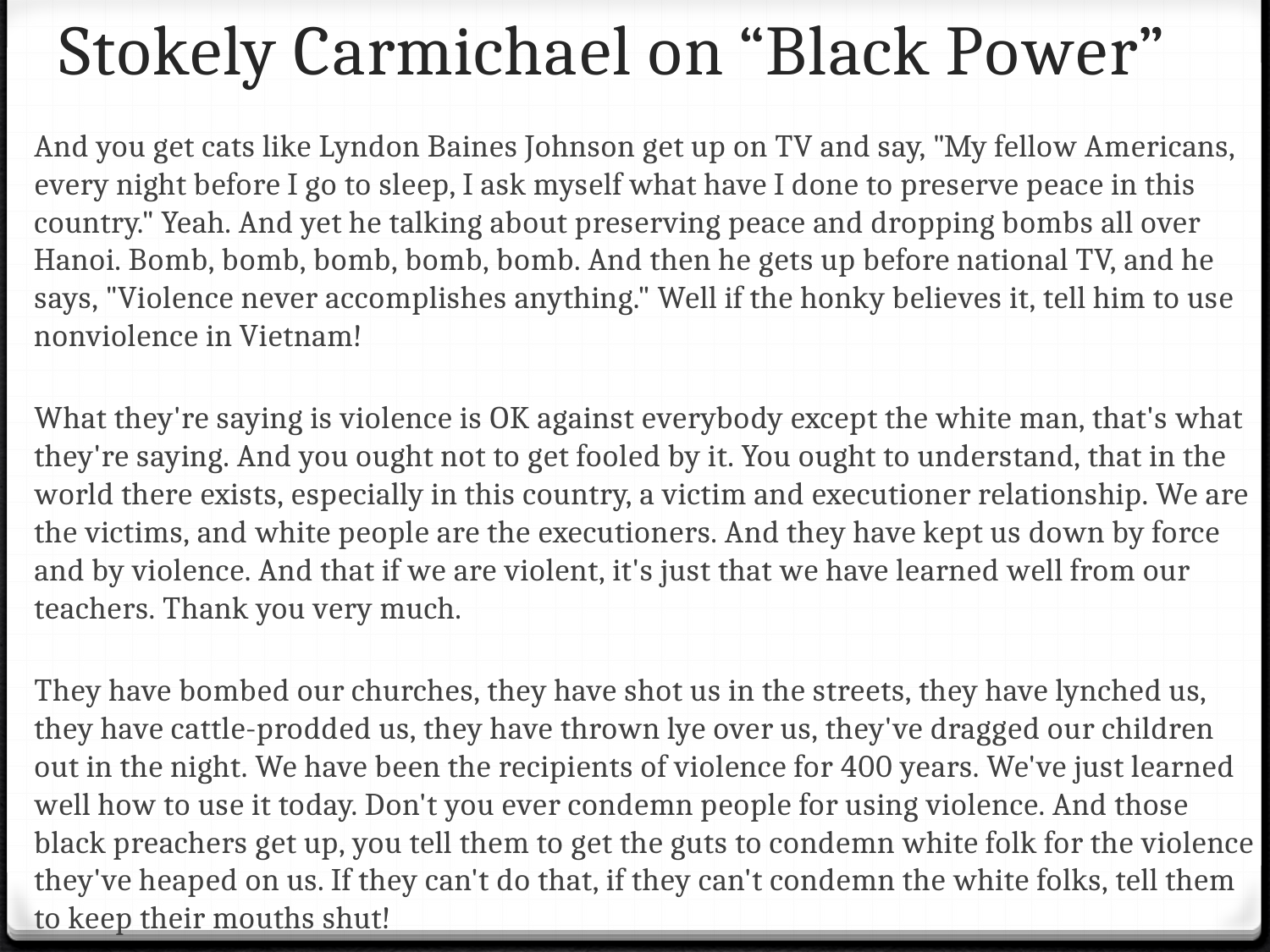

# Stokely Carmichael on “Black Power”
And you get cats like Lyndon Baines Johnson get up on TV and say, "My fellow Americans, every night before I go to sleep, I ask myself what have I done to preserve peace in this country." Yeah. And yet he talking about preserving peace and dropping bombs all over Hanoi. Bomb, bomb, bomb, bomb, bomb. And then he gets up before national TV, and he says, "Violence never accomplishes anything." Well if the honky believes it, tell him to use nonviolence in Vietnam!
What they're saying is violence is OK against everybody except the white man, that's what they're saying. And you ought not to get fooled by it. You ought to understand, that in the world there exists, especially in this country, a victim and executioner relationship. We are the victims, and white people are the executioners. And they have kept us down by force and by violence. And that if we are violent, it's just that we have learned well from our teachers. Thank you very much.
They have bombed our churches, they have shot us in the streets, they have lynched us, they have cattle-prodded us, they have thrown lye over us, they've dragged our children out in the night. We have been the recipients of violence for 400 years. We've just learned well how to use it today. Don't you ever condemn people for using violence. And those black preachers get up, you tell them to get the guts to condemn white folk for the violence they've heaped on us. If they can't do that, if they can't condemn the white folks, tell them to keep their mouths shut!